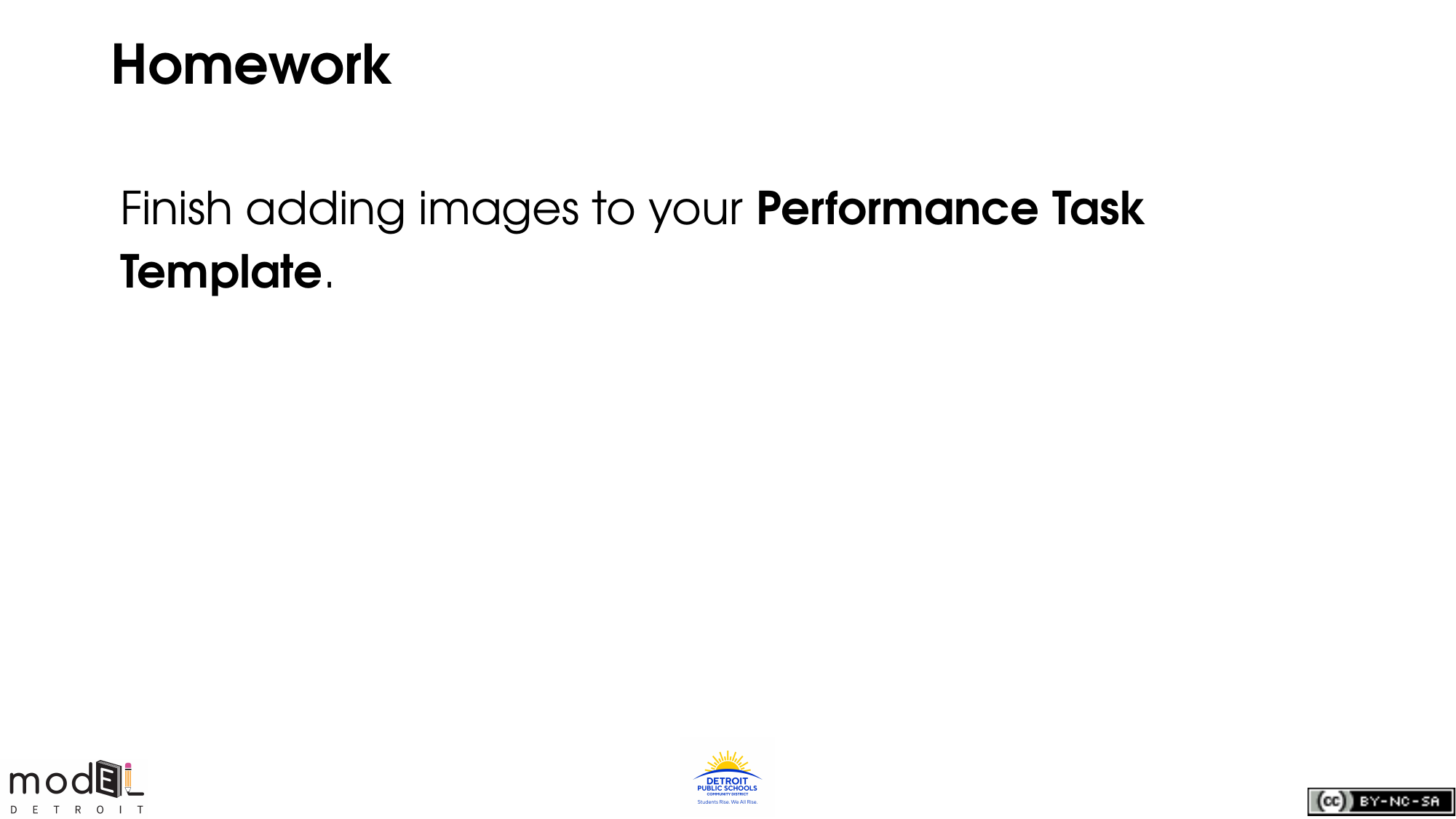

Homework

Finish adding images to your Performance Task Template.